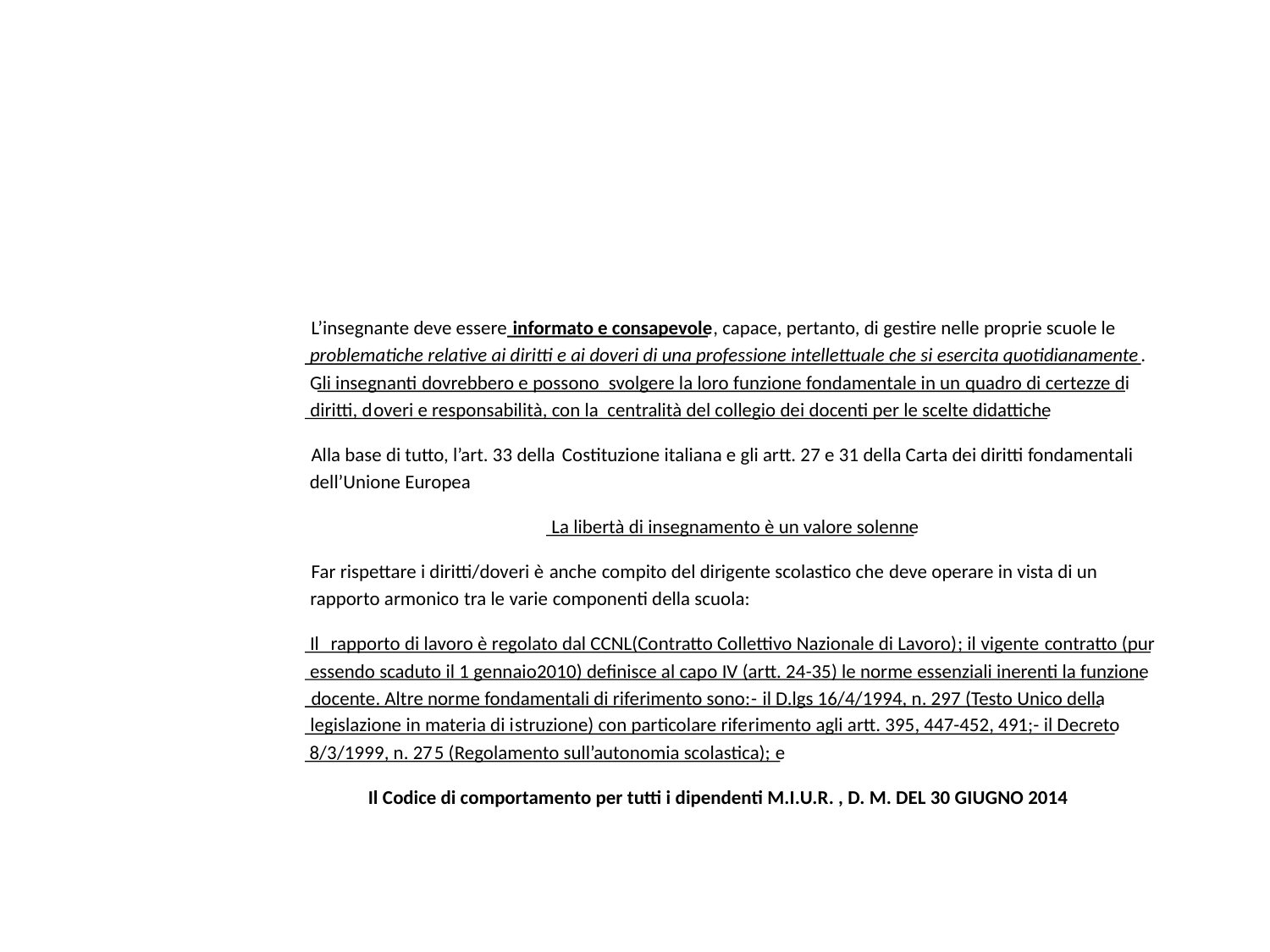

L’insegnante deve essere
informato e consapevole
, capace, pertanto, di gestire nelle proprie scuole le

problematiche relative ai diritti e ai doveri di una professione intellettuale che si esercita quotidianamente
.

G
li inse
gnanti
dovrebbero e possono

svolgere la loro funzione fondamentale in un

quadro di certezze di

diritti, d
overi e responsabilità, con la  centralità del collegio dei docenti per le scelte didattiche

Alla base di tutto, l’art. 33 della
Costituzione italiana e gli artt. 27 e 31 della Carta dei diritti fondamentali
dell’Unione Europea

La libertà di insegnamento è un valore solenne

Far rispettare i diritti/doveri è
anche
compito del dirigente scolastico che
deve operare in vista di un
rapporto armonico

tra le varie

componenti della scuola:

Il

rapporto di lavoro è regolato dal CCNL(Contratto Collettivo Nazionale di Lavoro)
;
il

vigente
contratto (pur

essendo scaduto il 1 gennaio2010) definisce al cap
o IV (artt. 24
-
35) le norme essenziali inerenti la funzione

docente. Altre norme fondamentali di riferimento sono:
-

il D.lgs 16/4/1994, n. 297 (Testo Unico della

legislazione in materia di i
struzione) con particolare rife
rimento agli artt. 395, 447
-
452, 49
1;
-

il Decreto

8/3/1999, n. 2
7
5 (Regolamento sull’autonomia scolastica);

e

Il Codice di comportamento per tutti i dipendenti M.I.U.R. , D. M. DEL 30 GIUGNO 2014